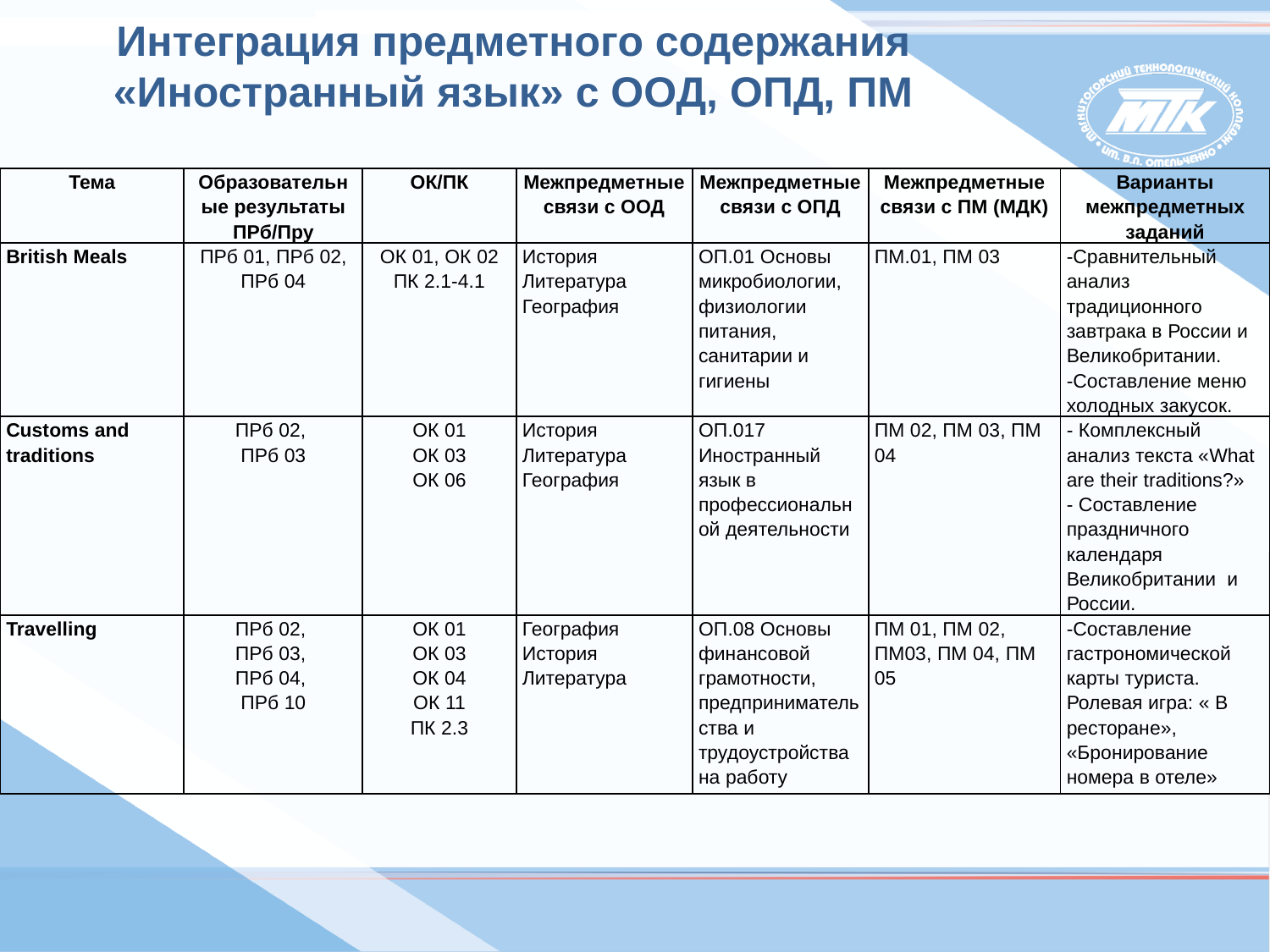

Интеграция предметного содержания «Иностранный язык» с ООД, ОПД, ПМ
| Тема | Образовательные результаты ПРб/Пру | ОК/ПК | Межпредметные связи с ООД | Межпредметные связи с ОПД | Межпредметные связи с ПМ (МДК) | Варианты межпредметных заданий |
| --- | --- | --- | --- | --- | --- | --- |
| British Meals | ПРб 01, ПРб 02, ПРб 04 | ОК 01, ОК 02 ПК 2.1-4.1 | История Литература География | ОП.01 Основы микробиологии, физиологии питания, санитарии и гигиены | ПМ.01, ПМ 03 | -Сравнительный анализ традиционного завтрака в России и Великобритании. -Составление меню холодных закусок. |
| Customs and traditions | ПРб 02, ПРб 03 | ОК 01 ОК 03 ОК 06 | История Литература География | ОП.017 Иностранный язык в профессиональной деятельности | ПМ 02, ПМ 03, ПМ 04 | - Комплексный анализ текста «What are their traditions?» - Составление праздничного календаря Великобритании и России. |
| Travelling | ПРб 02, ПРб 03, ПРб 04, ПРб 10 | ОК 01 ОК 03 ОК 04 ОК 11 ПК 2.3 | География История Литература | ОП.08 Основы финансовой грамотности, предпринимательства и трудоустройства на работу | ПМ 01, ПМ 02, ПМ03, ПМ 04, ПМ 05 | -Составление гастрономической карты туриста. Ролевая игра: « В ресторане», «Бронирование номера в отеле» |